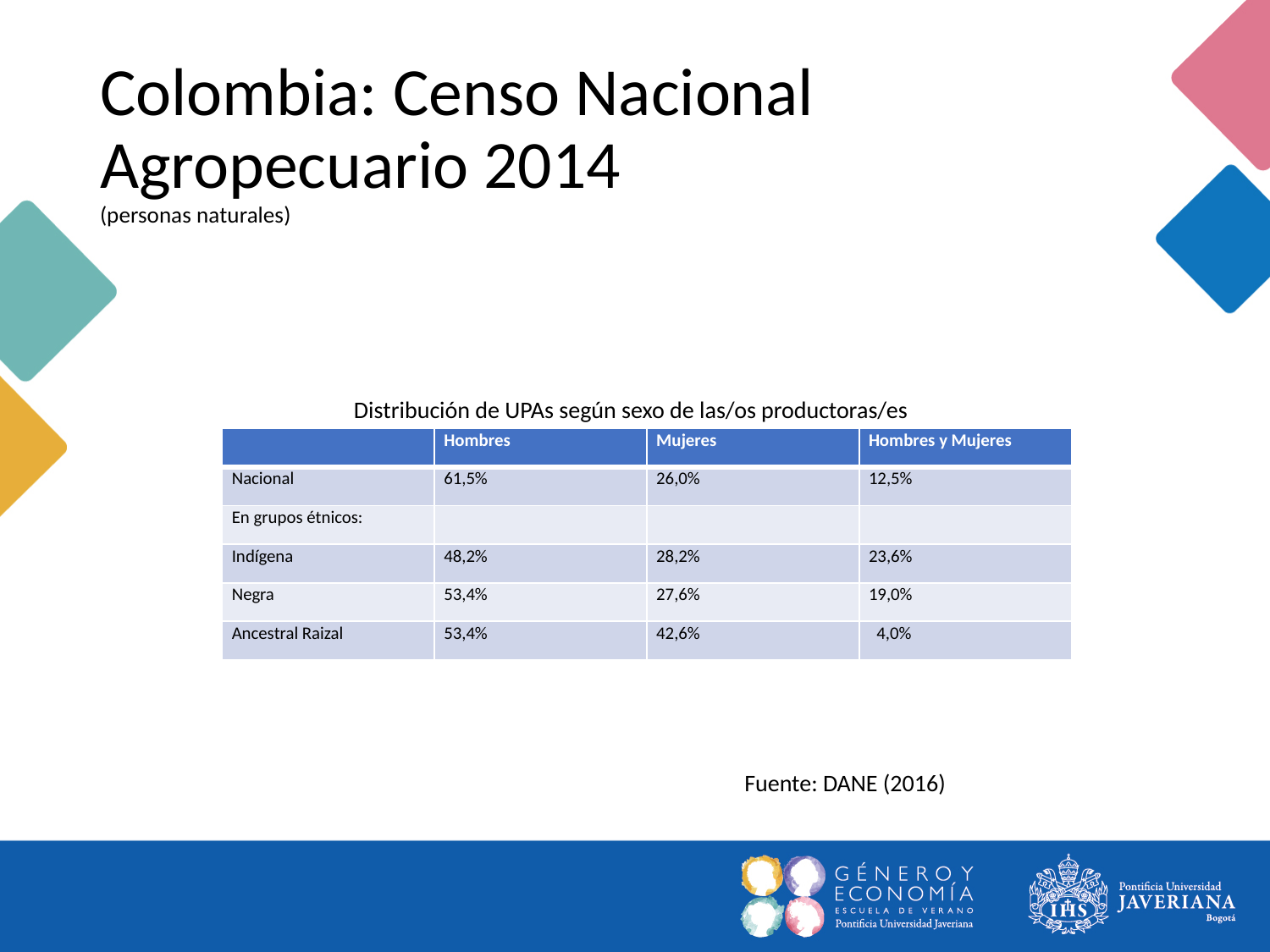

# Colombia: Censo Nacional Agropecuario 2014 (personas naturales)
Distribución de UPAs según sexo de las/os productoras/es
|  | Hombres | Mujeres | Hombres y Mujeres |
| --- | --- | --- | --- |
| Nacional | 61,5% | 26,0% | 12,5% |
| En grupos étnicos: |  |  |  |
| Indígena | 48,2% | 28,2% | 23,6% |
| Negra | 53,4% | 27,6% | 19,0% |
| Ancestral Raizal | 53,4% | 42,6% | 4,0% |
Fuente: DANE (2016)